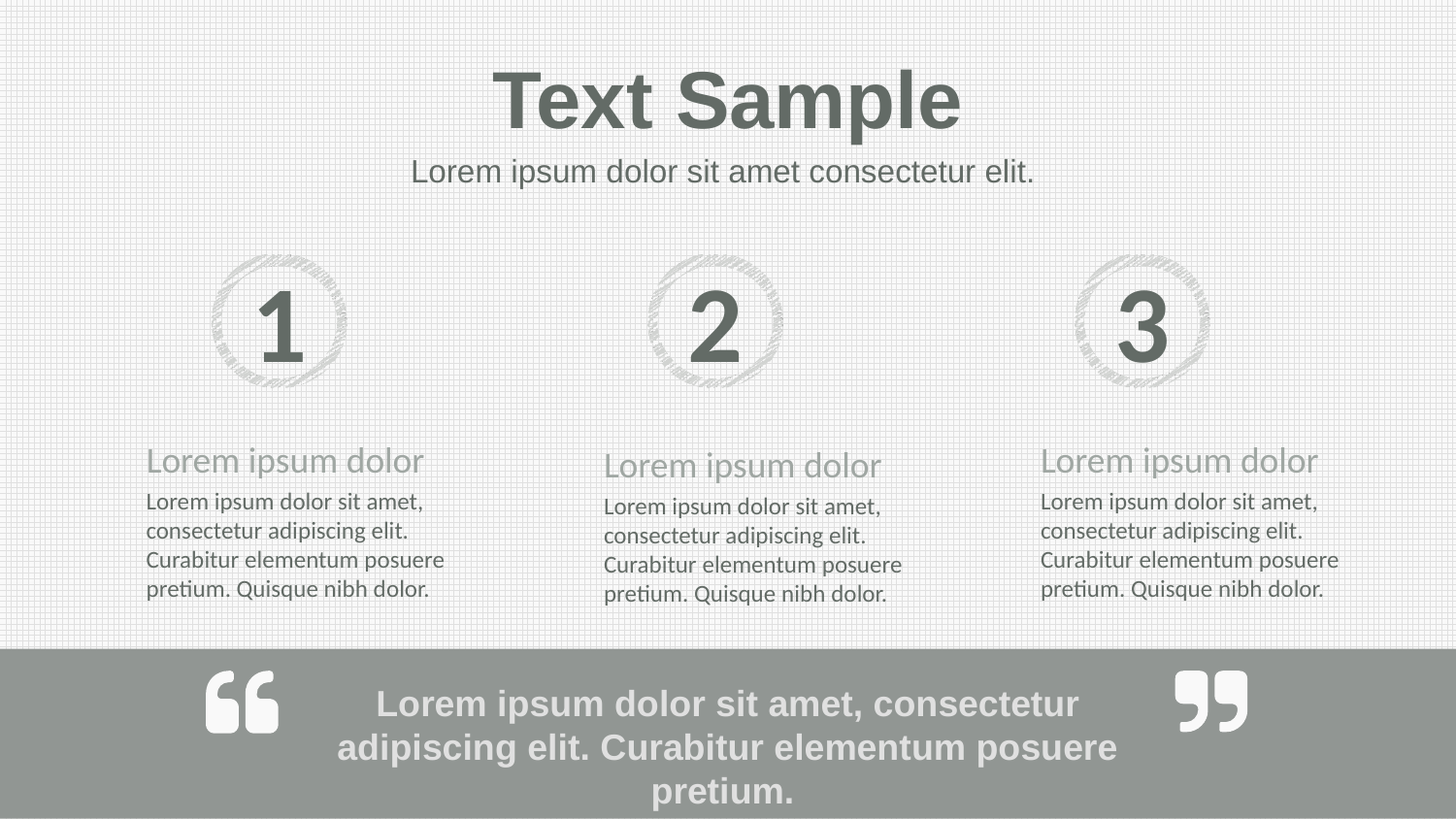

Text Sample
Lorem ipsum dolor sit amet consectetur elit.

1

2

3
Lorem ipsum dolor
Lorem ipsum dolor
Lorem ipsum dolor
Lorem ipsum dolor sit amet, consectetur adipiscing elit. Curabitur elementum posuere pretium. Quisque nibh dolor.
Lorem ipsum dolor sit amet, consectetur adipiscing elit. Curabitur elementum posuere pretium. Quisque nibh dolor.
Lorem ipsum dolor sit amet, consectetur adipiscing elit. Curabitur elementum posuere pretium. Quisque nibh dolor.

Lorem ipsum dolor sit amet, consectetur adipiscing elit. Curabitur elementum posuere pretium.